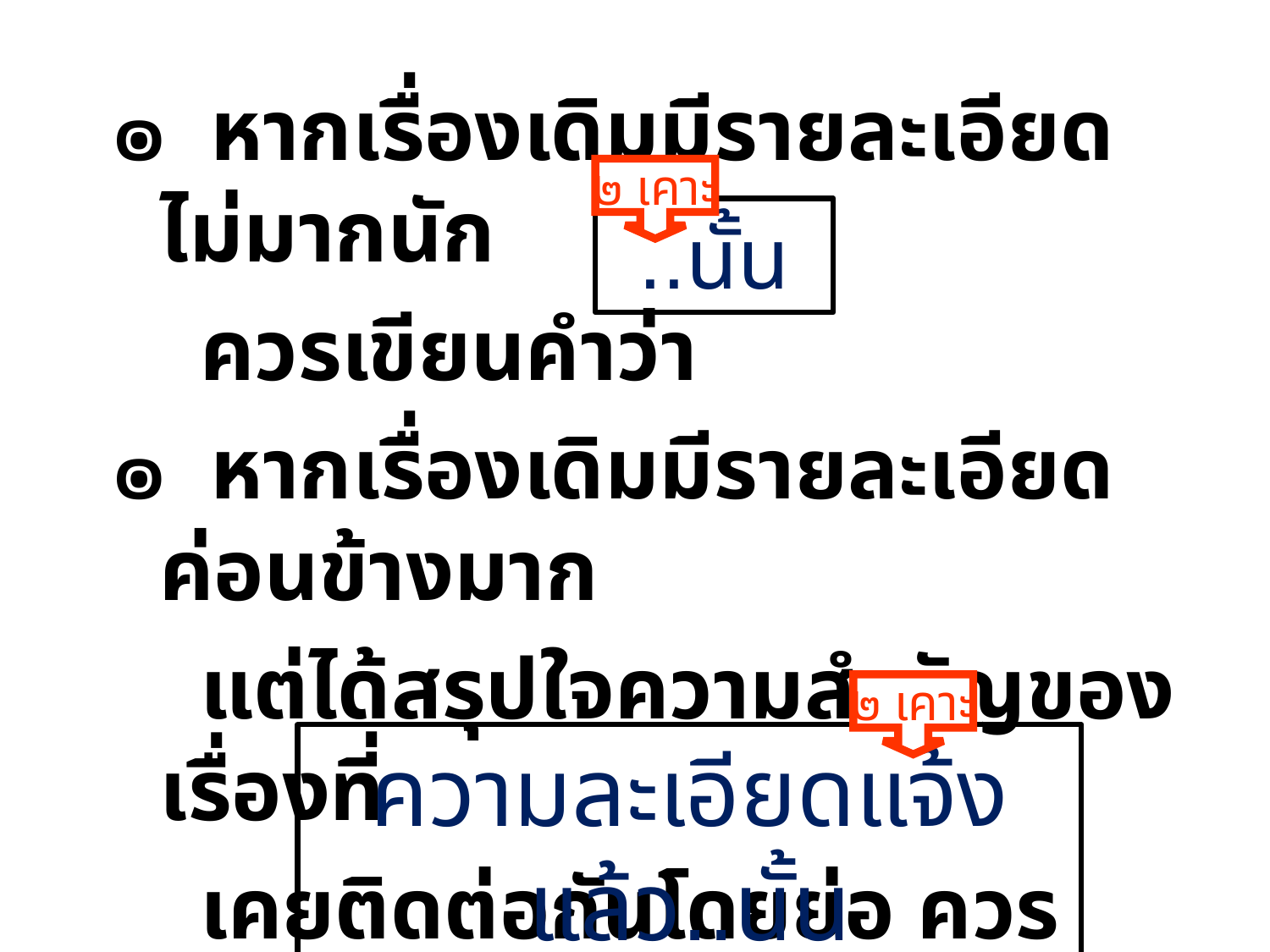

๏  หากเรื่องเดิมมีรายละเอียดไม่มากนัก
    ควรเขียนคำว่า
๏  หากเรื่องเดิมมีรายละเอียดค่อนข้างมาก
    แต่ได้สรุปใจความสำคัญของเรื่องที่
    เคยติดต่อกันโดยย่อ ควรเขียนคำว่า
๒ เคาะ
..นั้น
๒ เคาะ
ความละเอียดแจ้งแล้ว..นั้น